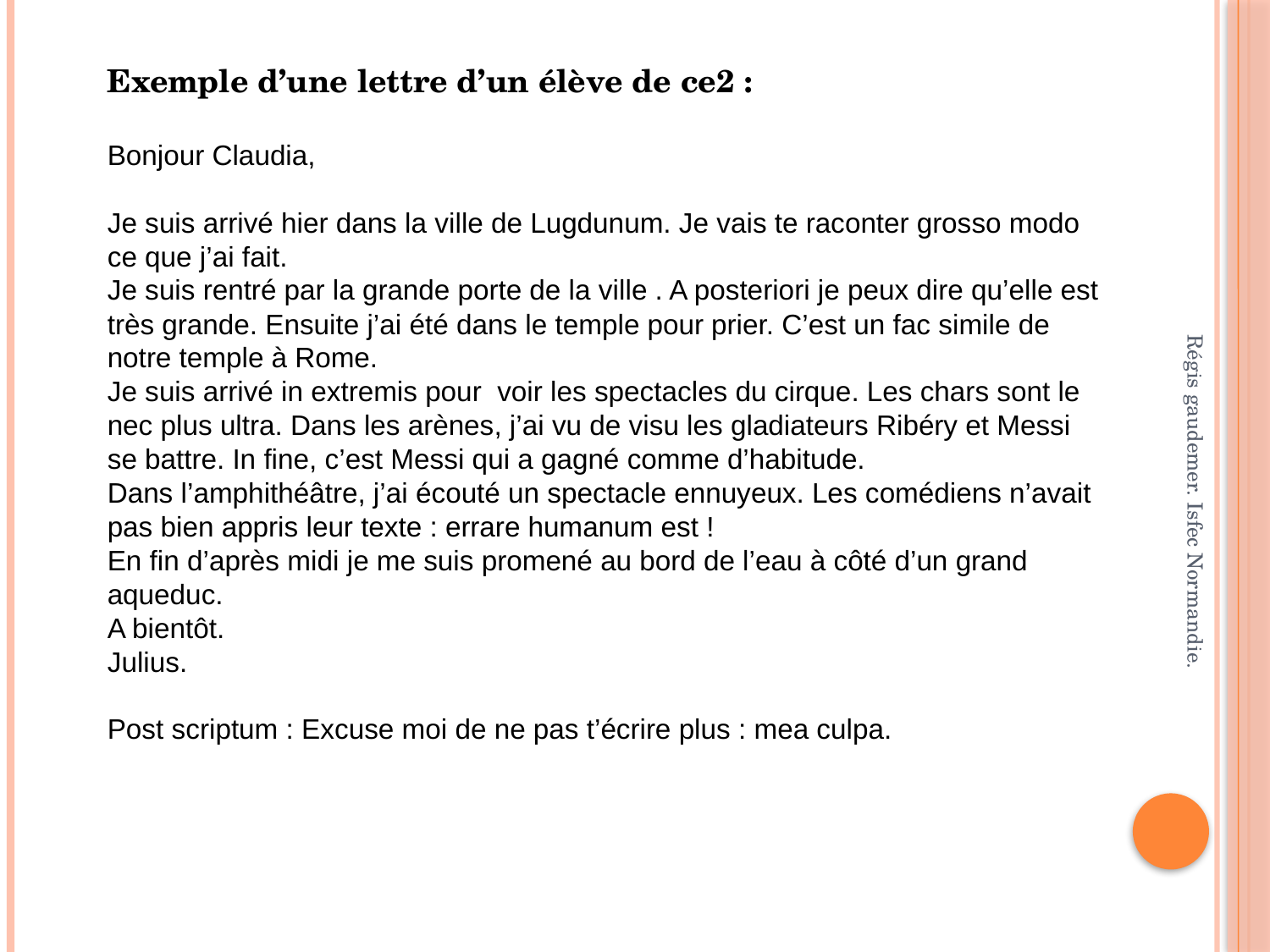

Exemple d’une lettre d’un élève de ce2 :

Bonjour Claudia,

Je suis arrivé hier dans la ville de Lugdunum. Je vais te raconter grosso modo ce que j’ai fait.
Je suis rentré par la grande porte de la ville . A posteriori je peux dire qu’elle est très grande. Ensuite j’ai été dans le temple pour prier. C’est un fac simile de notre temple à Rome.
Je suis arrivé in extremis pour  voir les spectacles du cirque. Les chars sont le nec plus ultra. Dans les arènes, j’ai vu de visu les gladiateurs Ribéry et Messi se battre. In fine, c’est Messi qui a gagné comme d’habitude.
Dans l’amphithéâtre, j’ai écouté un spectacle ennuyeux. Les comédiens n’avait pas bien appris leur texte : errare humanum est !
En fin d’après midi je me suis promené au bord de l’eau à côté d’un grand aqueduc.
A bientôt.
Julius.

Post scriptum : Excuse moi de ne pas t’écrire plus : mea culpa.

Régis gaudemer. Isfec Normandie.